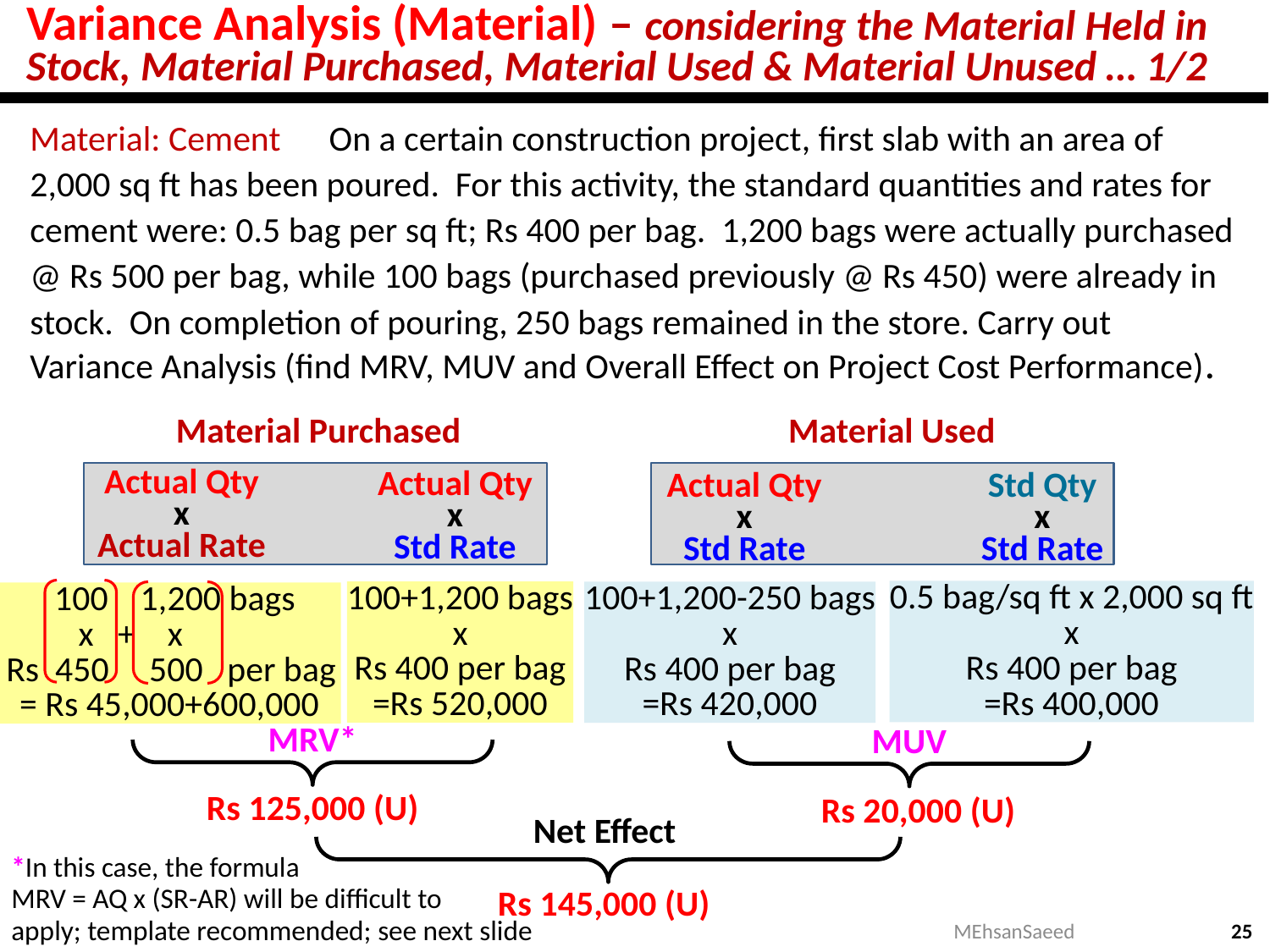

# Variance Analysis (Material) – considering the Material Held in Stock, Material Purchased, Material Used & Material Unused … 1/2
Material: Cement      On a certain construction project, first slab with an area of 2,000 sq ft has been poured.  For this activity, the standard quantities and rates for cement were: 0.5 bag per sq ft; Rs 400 per bag.  1,200 bags were actually purchased @ Rs 500 per bag, while 100 bags (purchased previously @ Rs 450) were already in stock.  On completion of pouring, 250 bags remained in the store. Carry out Variance Analysis (find MRV, MUV and Overall Effect on Project Cost Performance).
Material Purchased

Actual Qty
x
Actual Rate
Actual Qty
x
Std Rate
Material Used

Actual Qty
x
Std Rate
Std Qty
x
Std Rate

0.5 bag/sq ft x 2,000 sq ft
x
Rs 400 per bag
=Rs 400,000
100+1,200 bags
x
Rs 400 per bag
=Rs 520,000
100+1,200-250 bags
x
Rs 400 per bag
=Rs 420,000
       100    1,200 bags
          x   +    x
 Rs  450     500   per bag
= Rs 45,000+600,000

MRV*
Rs 125,000 (U)

MUV
Rs 20,000 (U)

Net Effect
Rs 145,000 (U)
*In this case, the formula
MRV = AQ x (SR-AR) will be difficult to
apply; template recommended; see next slide
MEhsanSaeed
25